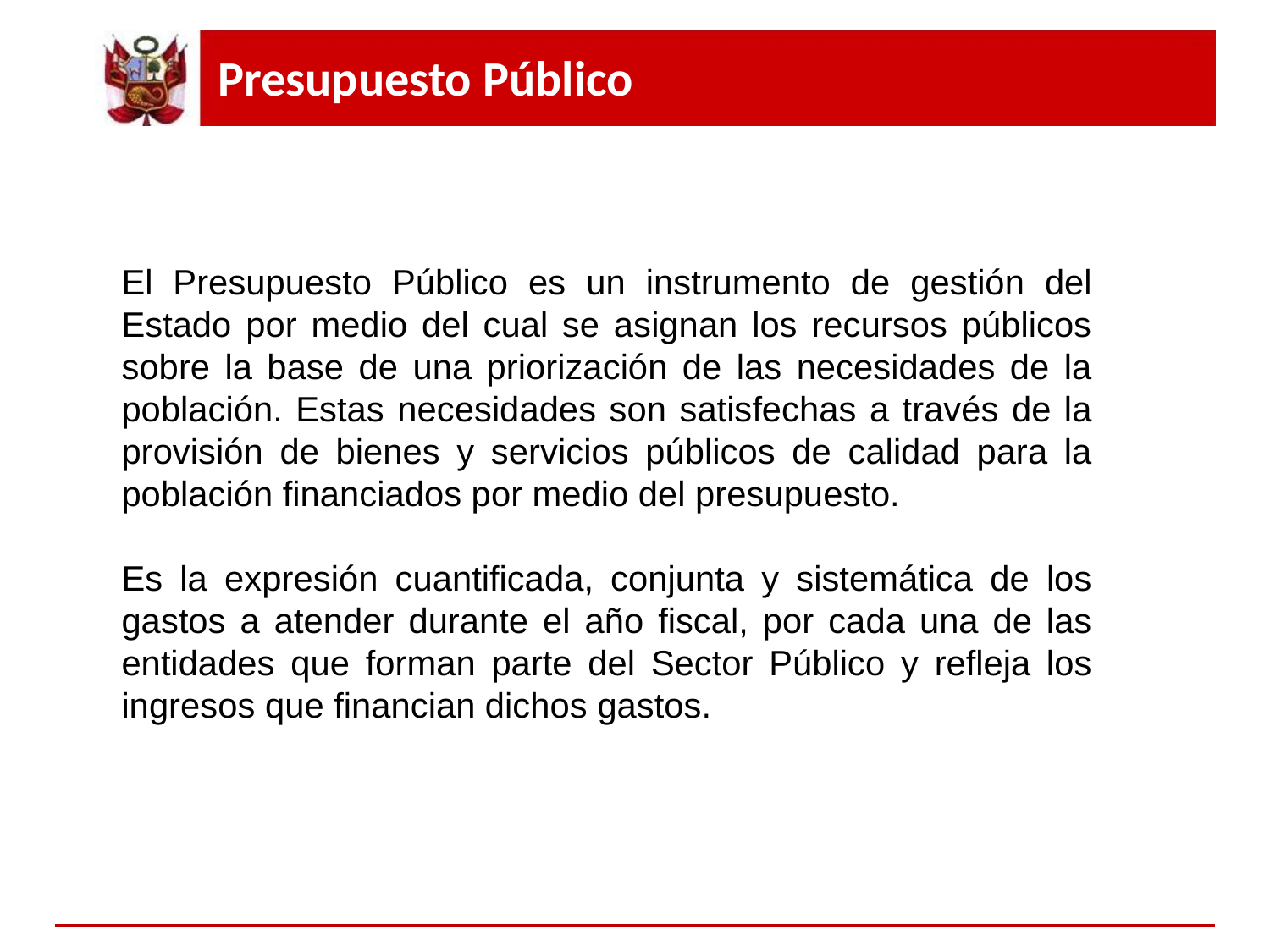

# Presupuesto Público
El Presupuesto Público es un instrumento de gestión del Estado por medio del cual se asignan los recursos públicos sobre la base de una priorización de las necesidades de la población. Estas necesidades son satisfechas a través de la provisión de bienes y servicios públicos de calidad para la población financiados por medio del presupuesto.

Es la expresión cuantificada, conjunta y sistemática de los gastos a atender durante el año fiscal, por cada una de las entidades que forman parte del Sector Público y refleja los ingresos que financian dichos gastos.